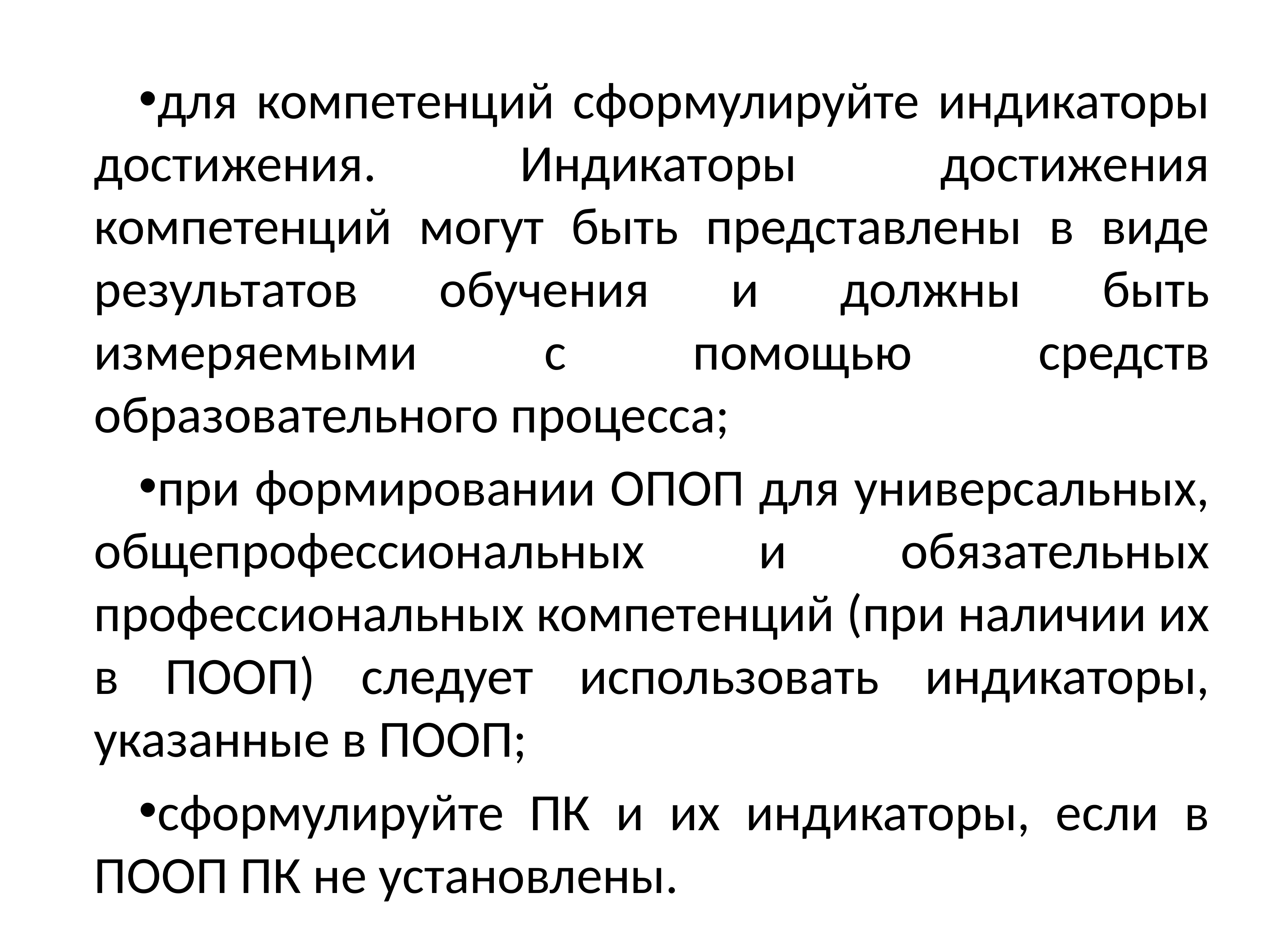

для компетенций сформулируйте индикаторы достижения. Индикаторы достижения компетенций могут быть представлены в виде результатов обучения и должны быть измеряемыми с помощью средств образовательного процесса;
при формировании ОПОП для универсальных, общепрофессиональных и обязательных профессиональных компетенций (при наличии их в ПООП) следует использовать индикаторы, указанные в ПООП;
сформулируйте ПК и их индикаторы, если в ПООП ПК не установлены.